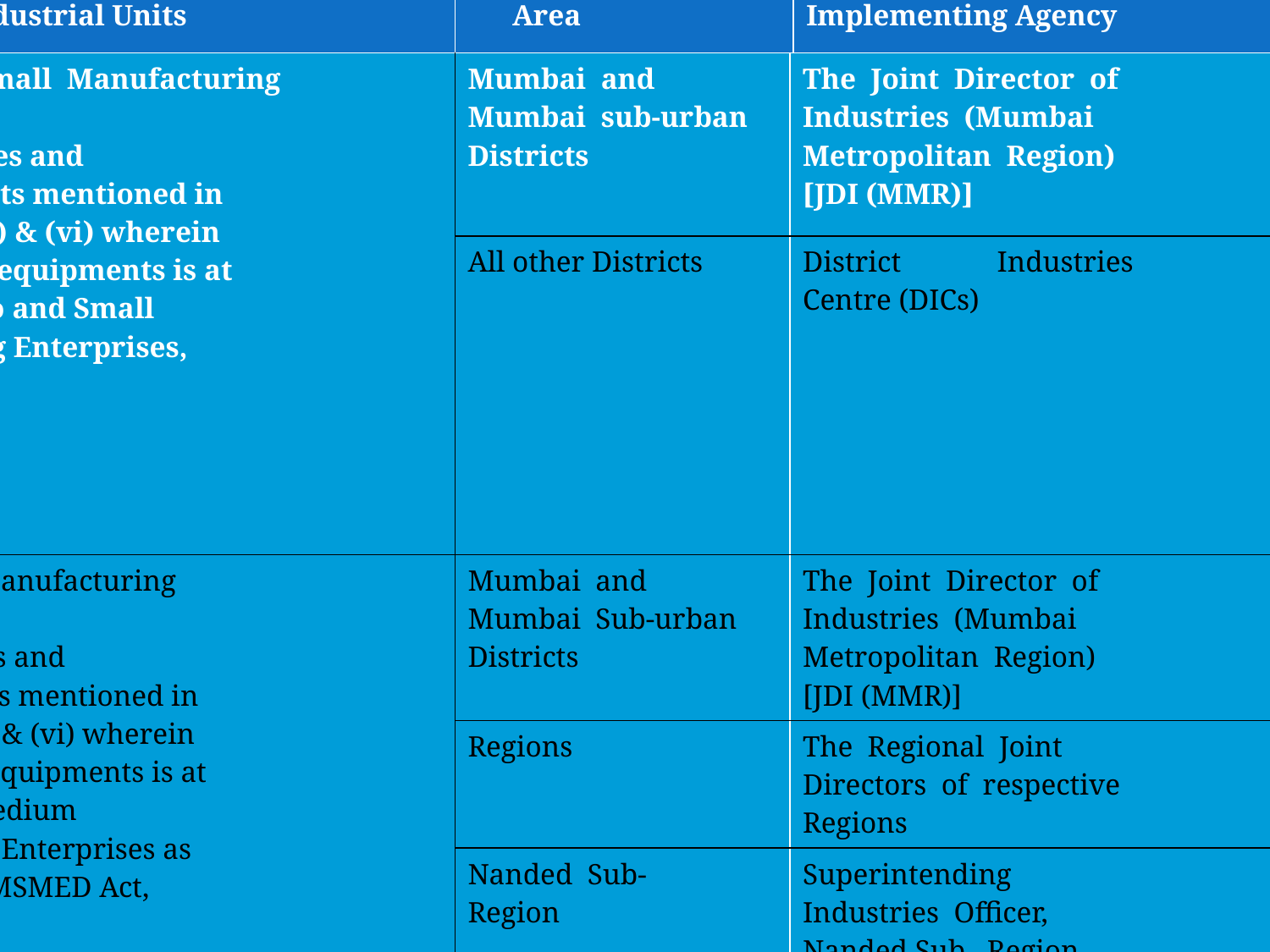

| Sr. No | Category of Industrial Units | Area | Implementing Agency |
| --- | --- | --- | --- |
| 1 | a) Micro & Small Manufacturing Enterprises b) Cold Storages and processing units mentioned in Para No. 1.2 (v) & (vi) wherein investment in equipments is at par with Micro and Small Manufacturing Enterprises, | Mumbai and Mumbai sub-urban Districts | The Joint Director of Industries (Mumbai Metropolitan Region) [JDI (MMR)] |
| --- | --- | --- | --- |
|  |  | All other Districts | District Industries Centre (DICs) |
| 2 | a) Medium Manufacturing Enterprises b) Cold Storages and processing units mentioned in Para No. 1.2 (v) & (vi) wherein investment in equipments is at par with the Medium Manufacturing Enterprises as defined in the MSMED Act, 2006. | Mumbai and Mumbai Sub-urban Districts | The Joint Director of Industries (Mumbai Metropolitan Region) [JDI (MMR)] |
|  |  | Regions | The Regional Joint Directors of respective Regions |
|  |  | Nanded Sub- Region | Superintending Industries Officer, Nanded Sub –Region |
| 3 | Large Scale Industries (LSI)/Mega Products/Ultra Mega Products Cold Storage and processing units mentioned in Para No.1.2(v)&(vi)where in the investment in equipment is more than the medium manufacturing enterprises. | Entire State | Directorate of Industries, Government Of Maharashtra |